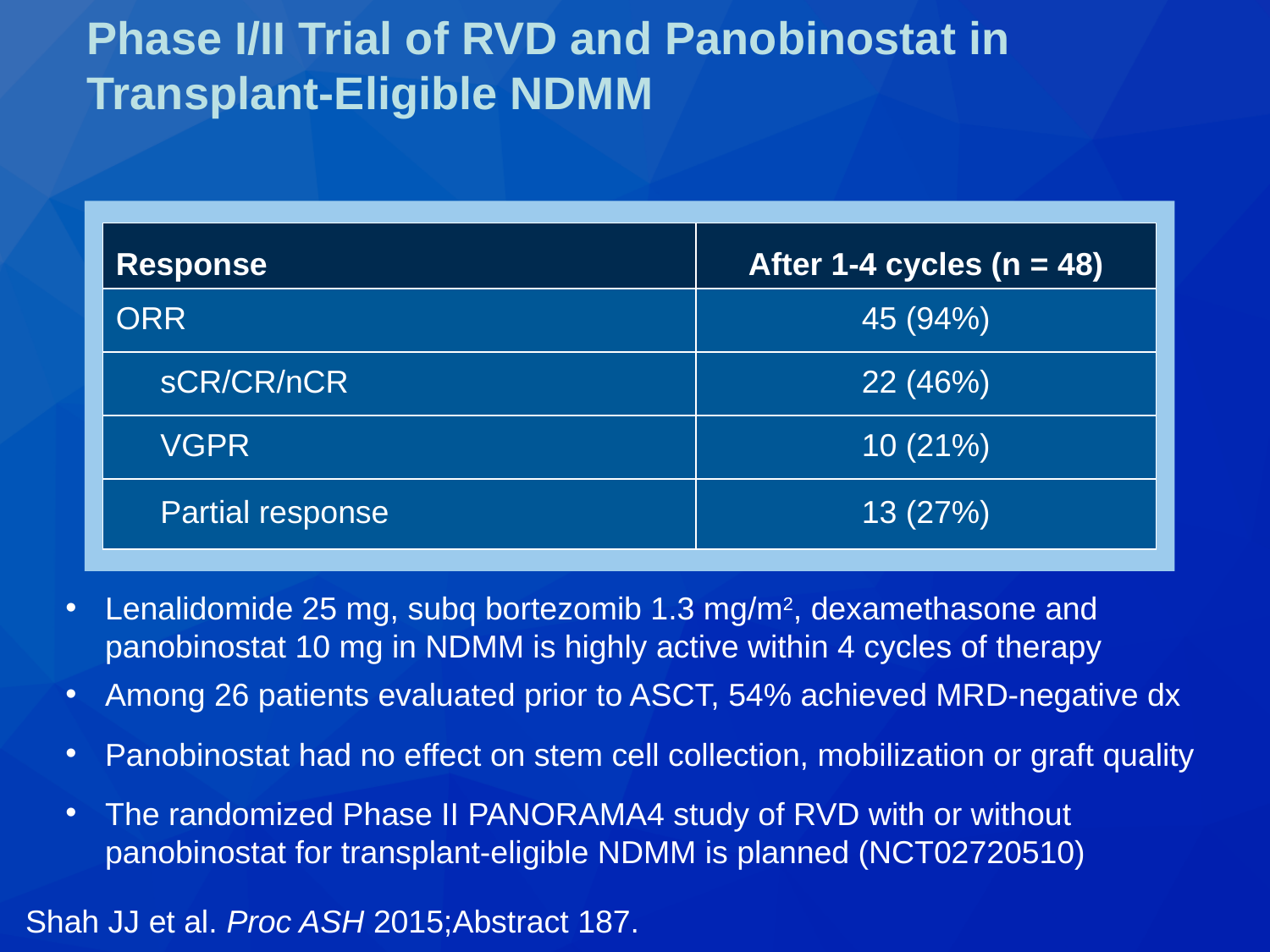

# Phase I/II Trial of RVD and Panobinostat in Transplant-Eligible NDMM

| Response | After 1-4 cycles (n = 48) |
| --- | --- |
| ORR | 45 (94%) |
| sCR/CR/nCR | 22 (46%) |
| VGPR | 10 (21%) |
| Partial response | 13 (27%) |
Lenalidomide 25 mg, subq bortezomib 1.3 mg/m2, dexamethasone and panobinostat 10 mg in NDMM is highly active within 4 cycles of therapy
Among 26 patients evaluated prior to ASCT, 54% achieved MRD-negative dx
Panobinostat had no effect on stem cell collection, mobilization or graft quality
The randomized Phase II PANORAMA4 study of RVD with or without panobinostat for transplant-eligible NDMM is planned (NCT02720510)
Shah JJ et al. Proc ASH 2015;Abstract 187.